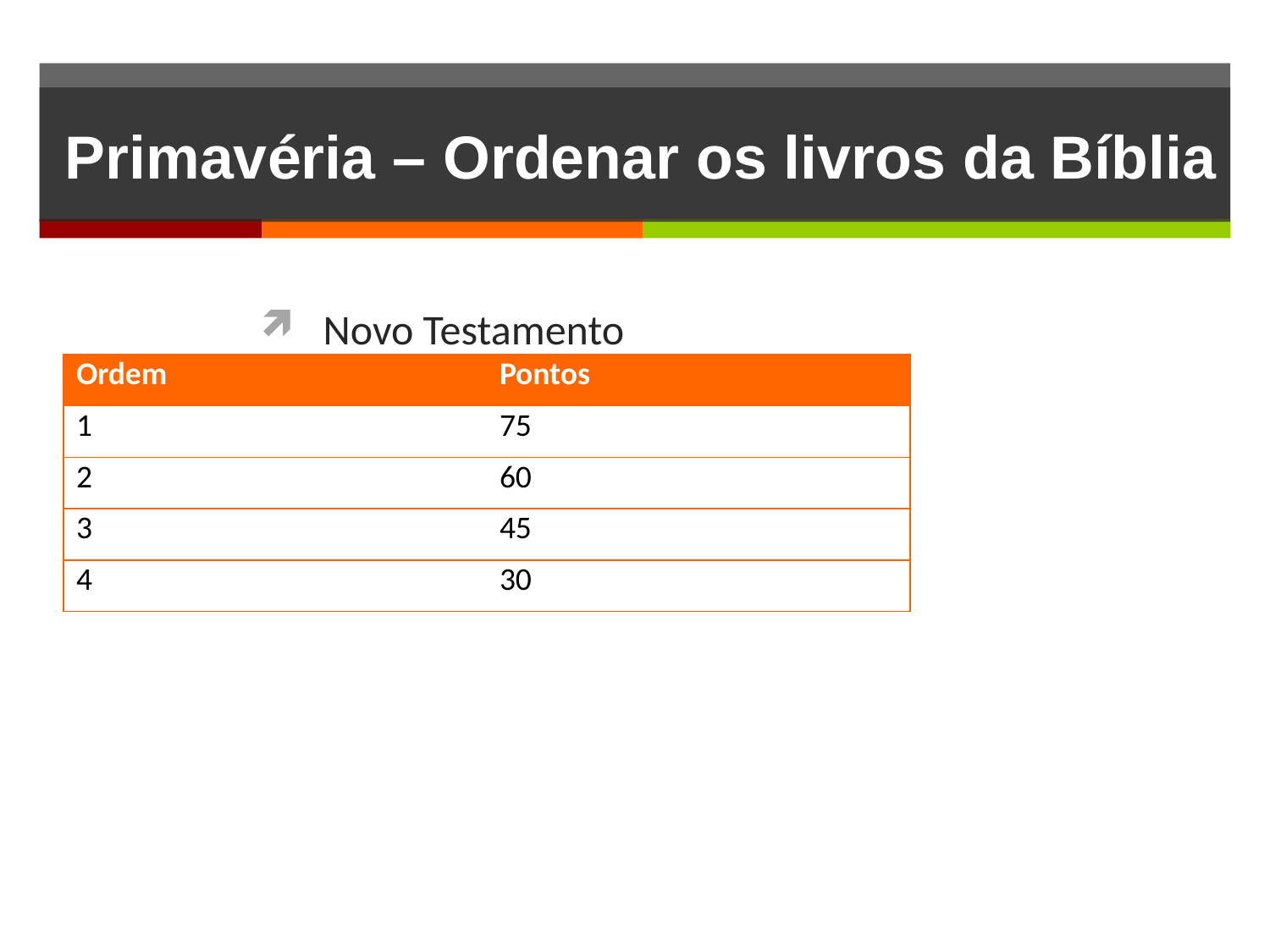

# Primavéria – Ordenar os livros da Bíblia
Novo Testamento

| Ordem | Pontos |
| --- | --- |
| 1 | 75 |
| 2 | 60 |
| 3 | 45 |
| 4 | 30 |